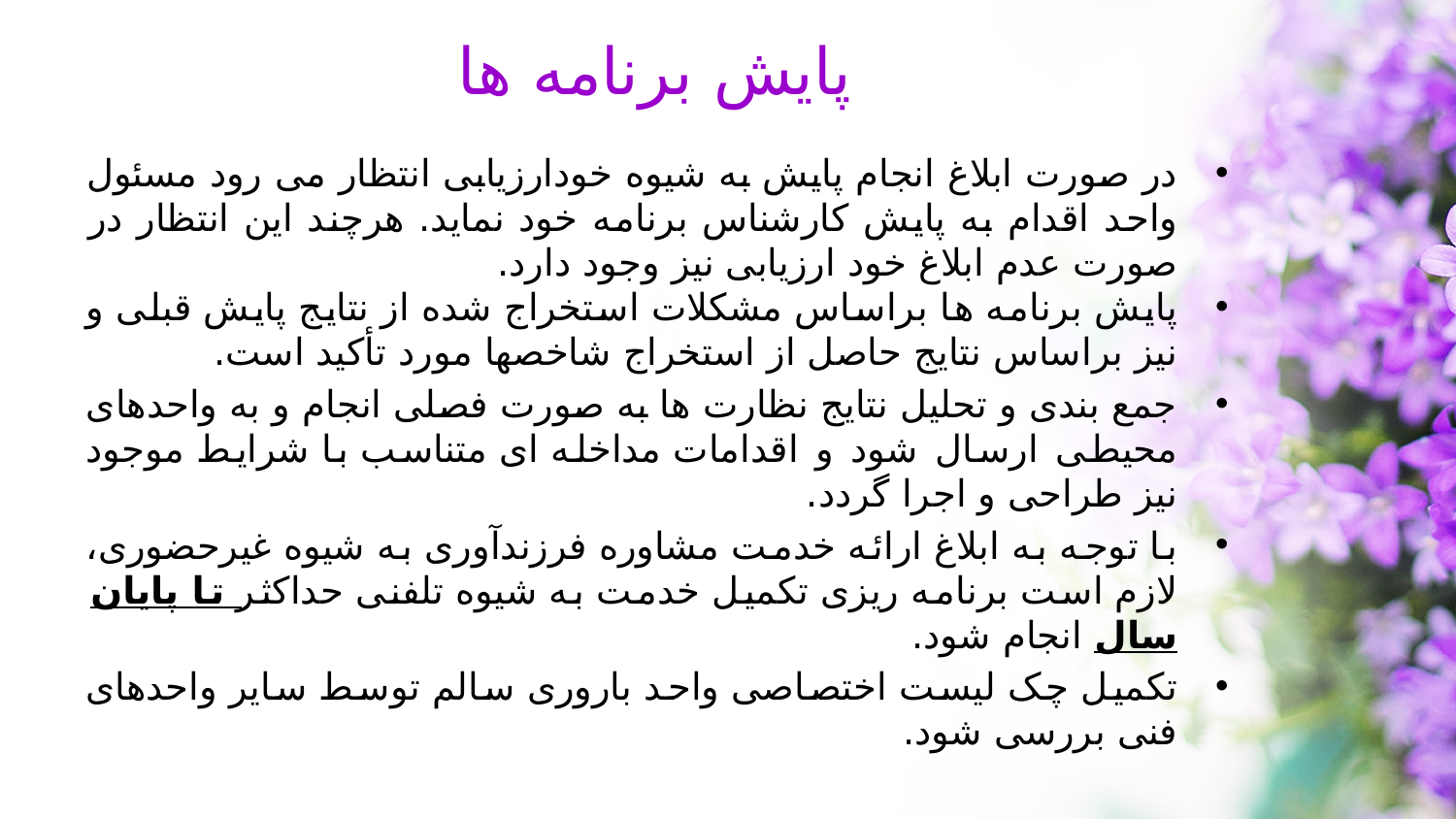

# پایش برنامه ها
در صورت ابلاغ انجام پایش به شیوه خودارزیابی انتظار می رود مسئول واحد اقدام به پایش کارشناس برنامه خود نماید. هرچند این انتظار در صورت عدم ابلاغ خود ارزیابی نیز وجود دارد.
پایش برنامه ها براساس مشکلات استخراج شده از نتایج پایش قبلی و نیز براساس نتایج حاصل از استخراج شاخصها مورد تأکید است.
جمع بندی و تحلیل نتایج نظارت ها به صورت فصلی انجام و به واحدهای محیطی ارسال شود و اقدامات مداخله ای متناسب با شرایط موجود نیز طراحی و اجرا گردد.
با توجه به ابلاغ ارائه خدمت مشاوره فرزندآوری به شیوه غیرحضوری، لازم است برنامه ریزی تکمیل خدمت به شیوه تلفنی حداکثر تا پایان سال انجام شود.
تکمیل چک لیست اختصاصی واحد باروری سالم توسط سایر واحدهای فنی بررسی شود.